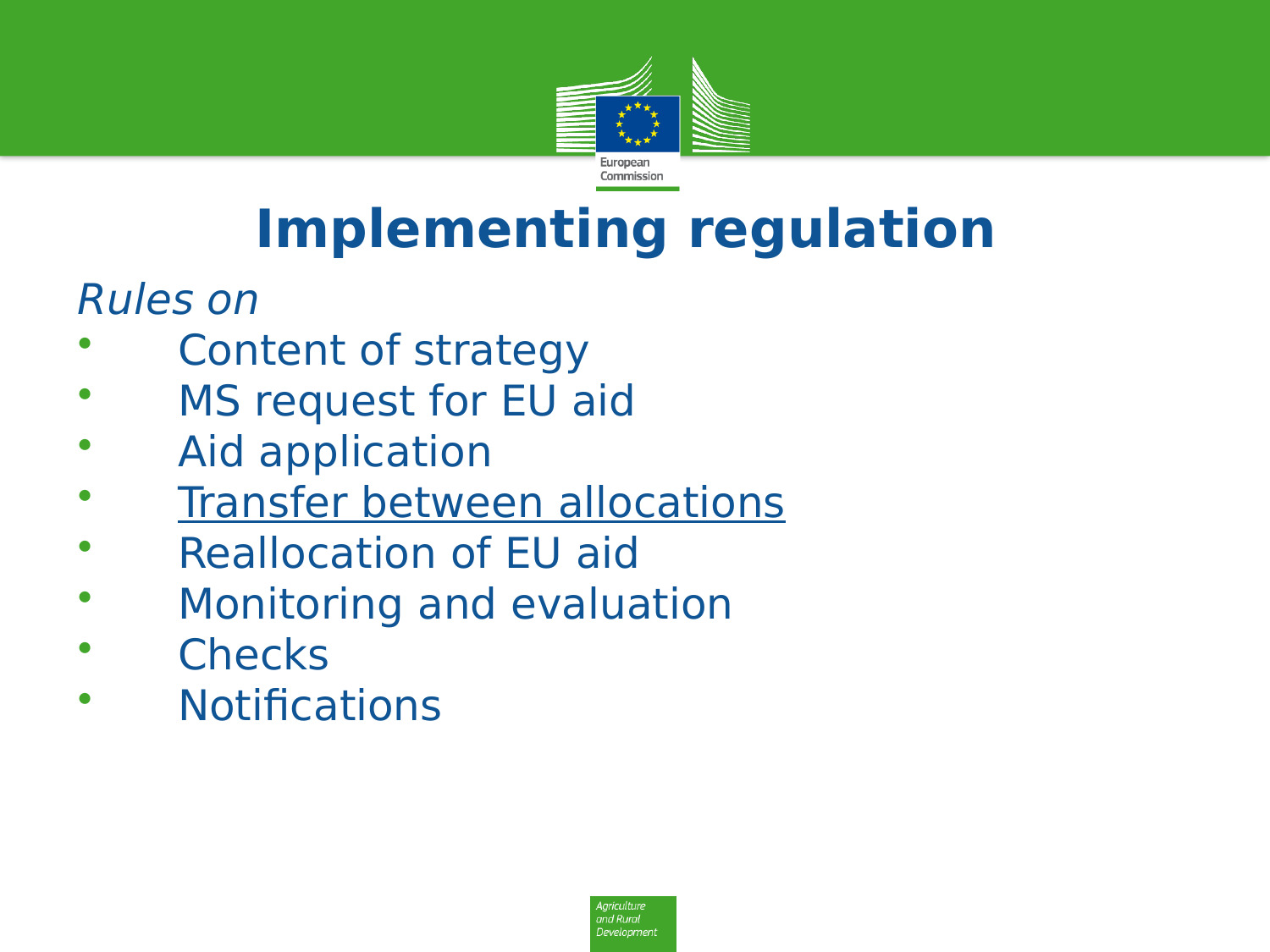

# Implementing regulation
Rules on
Content of strategy
MS request for EU aid
Aid application
Transfer between allocations
Reallocation of EU aid
Monitoring and evaluation
Checks
Notifications